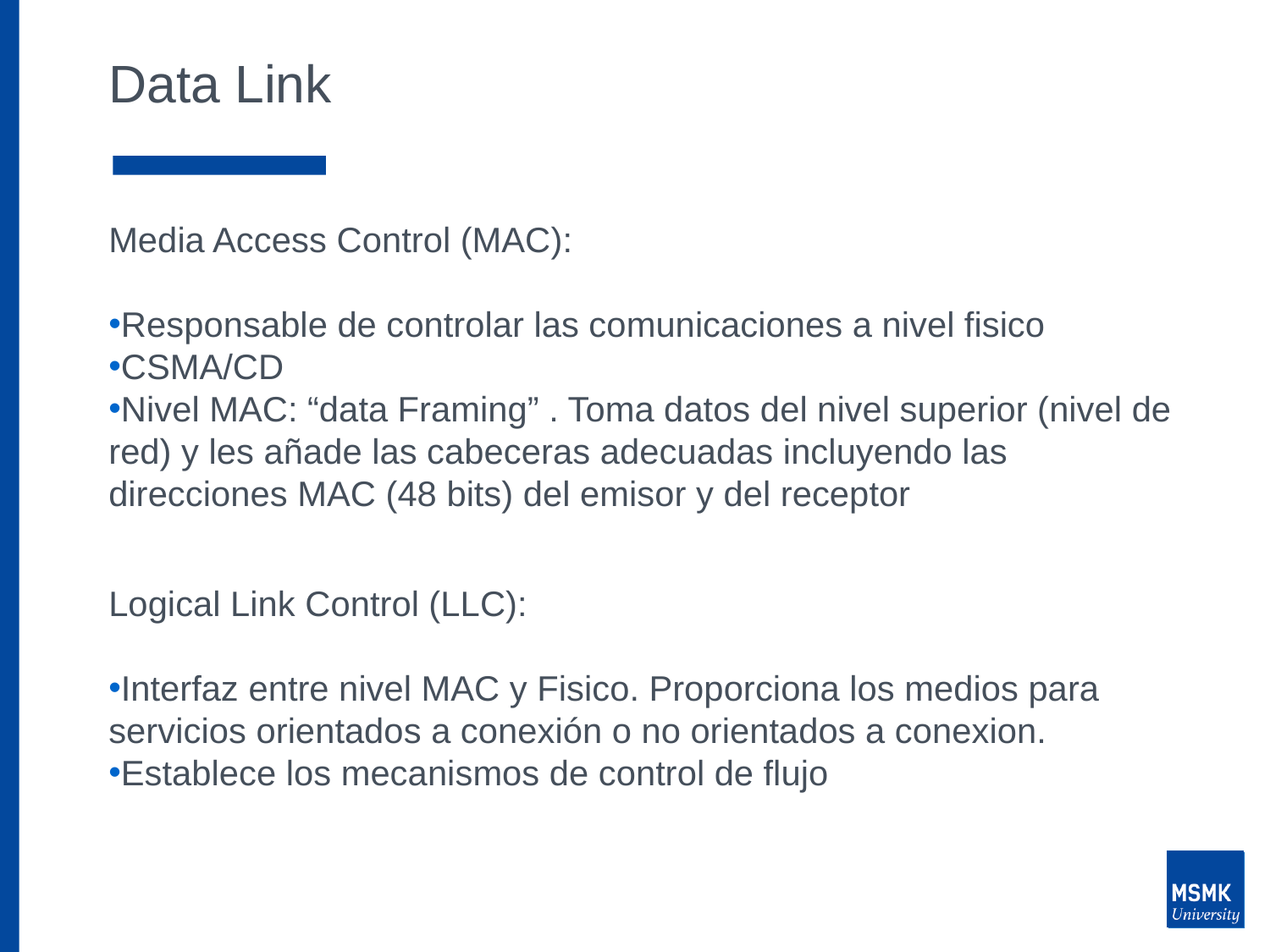

# Data Link
Media Access Control (MAC):

Responsable de controlar las comunicaciones a nivel fisico
CSMA/CD
Nivel MAC: “data Framing” . Toma datos del nivel superior (nivel de red) y les añade las cabeceras adecuadas incluyendo las direcciones MAC (48 bits) del emisor y del receptor

Logical Link Control (LLC):

Interfaz entre nivel MAC y Fisico. Proporciona los medios para servicios orientados a conexión o no orientados a conexion.
Establece los mecanismos de control de flujo